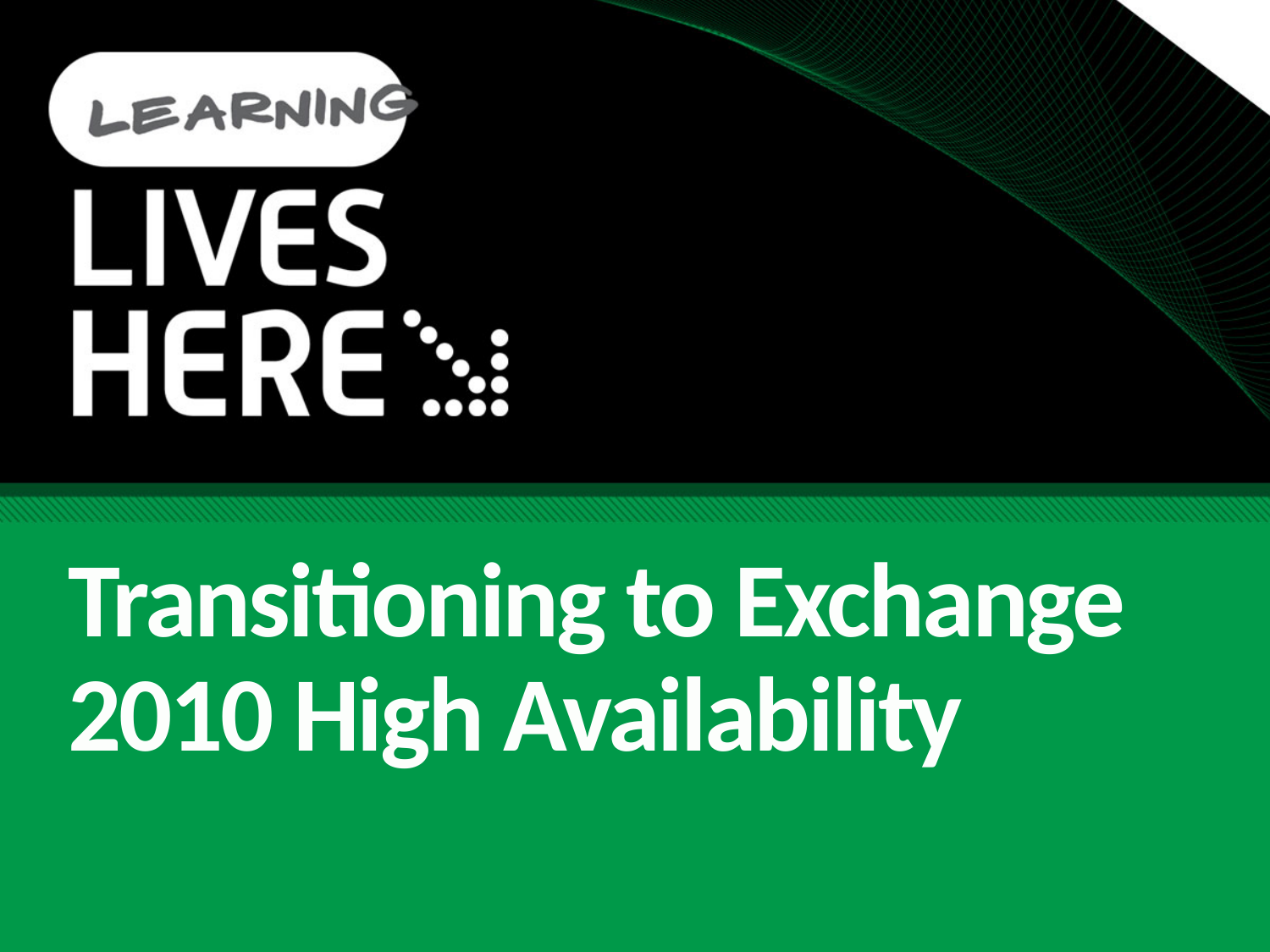

# Transitioning to Exchange 2010 High Availability